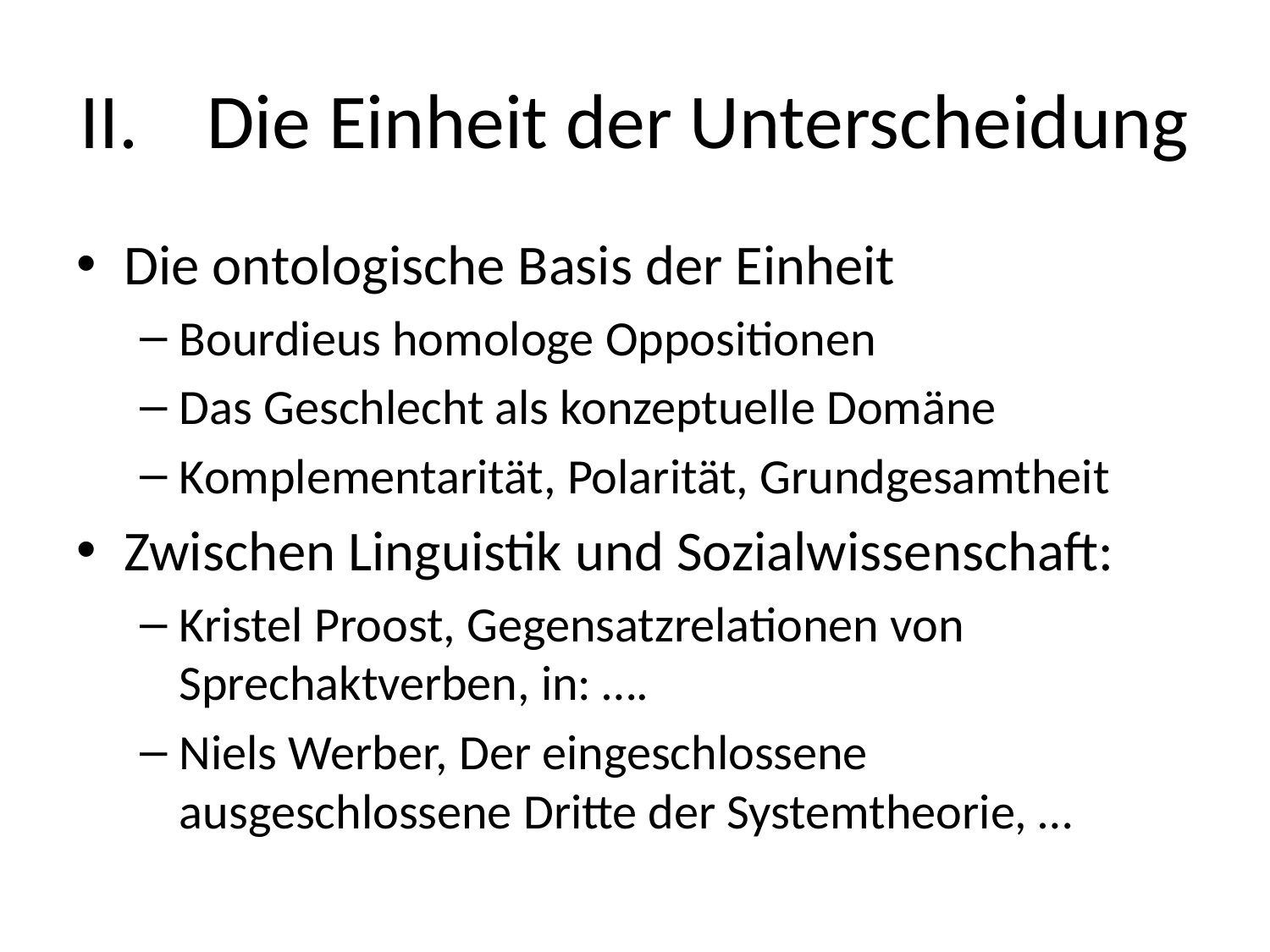

# II.	Die Einheit der Unterscheidung
Die ontologische Basis der Einheit
Bourdieus homologe Oppositionen
Das Geschlecht als konzeptuelle Domäne
Komplementarität, Polarität, Grundgesamtheit
Zwischen Linguistik und Sozialwissenschaft:
Kristel Proost, Gegensatzrelationen von Sprechaktverben, in: ….
Niels Werber, Der eingeschlossene ausgeschlossene Dritte der Systemtheorie, …